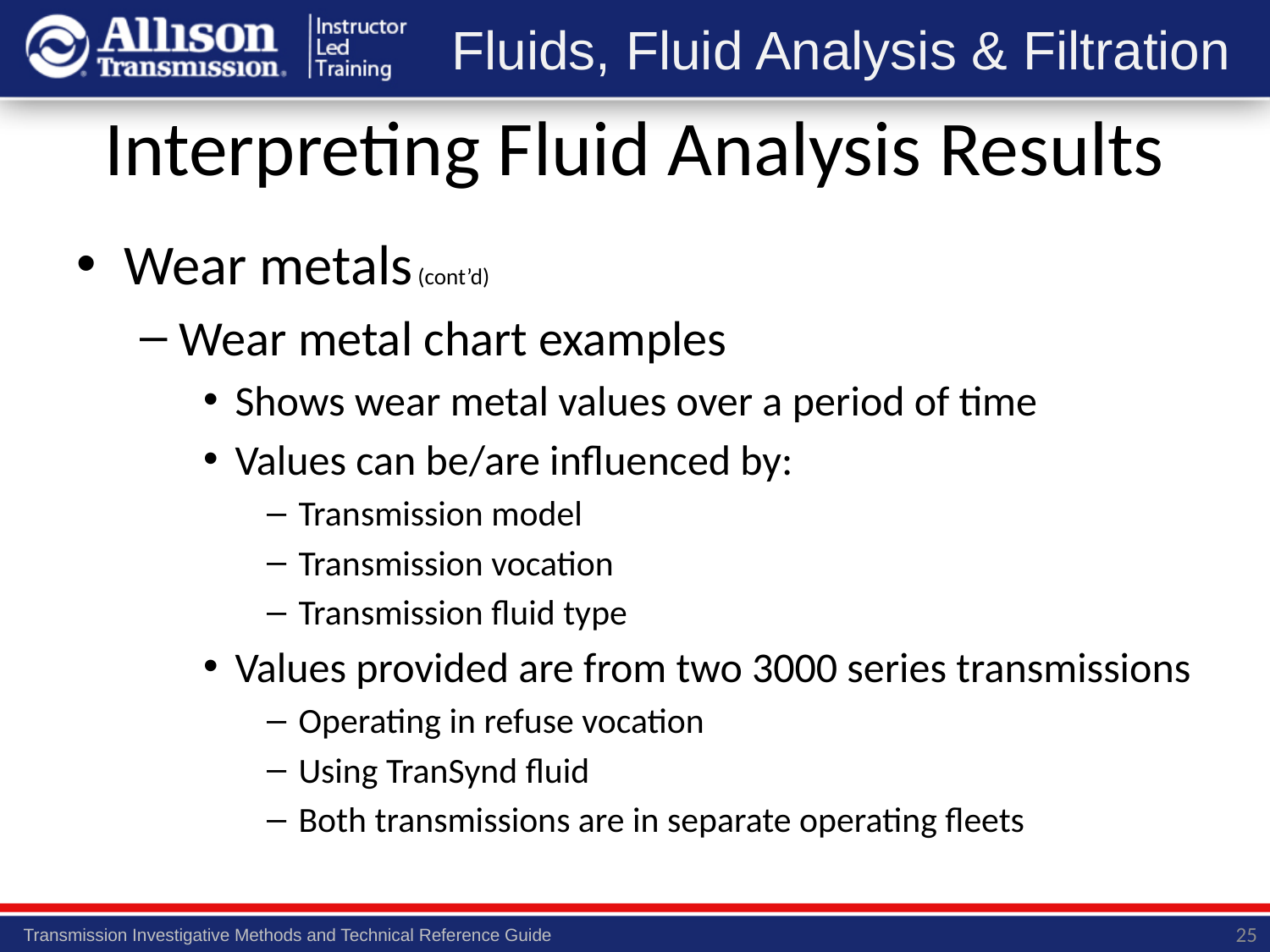

# Interpreting Fluid Analysis Results
Wear metals (cont’d)
Wear metal chart examples
Shows wear metal values over a period of time
Values can be/are influenced by:
Transmission model
Transmission vocation
Transmission fluid type
Values provided are from two 3000 series transmissions
Operating in refuse vocation
Using TranSynd fluid
Both transmissions are in separate operating fleets

25